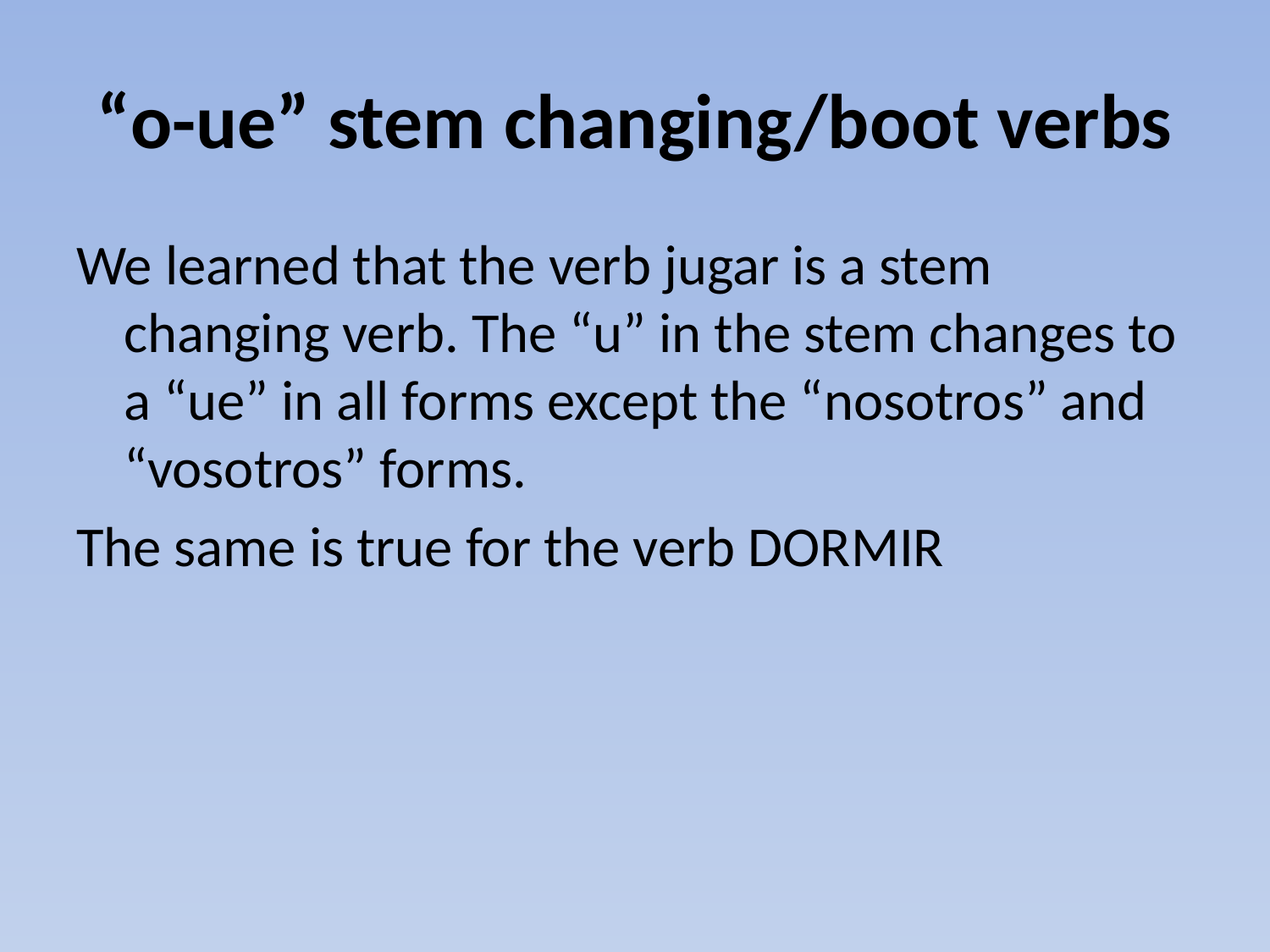

# “o-ue” stem changing/boot verbs
We learned that the verb jugar is a stem changing verb. The “u” in the stem changes to a “ue” in all forms except the “nosotros” and “vosotros” forms.
The same is true for the verb DORMIR